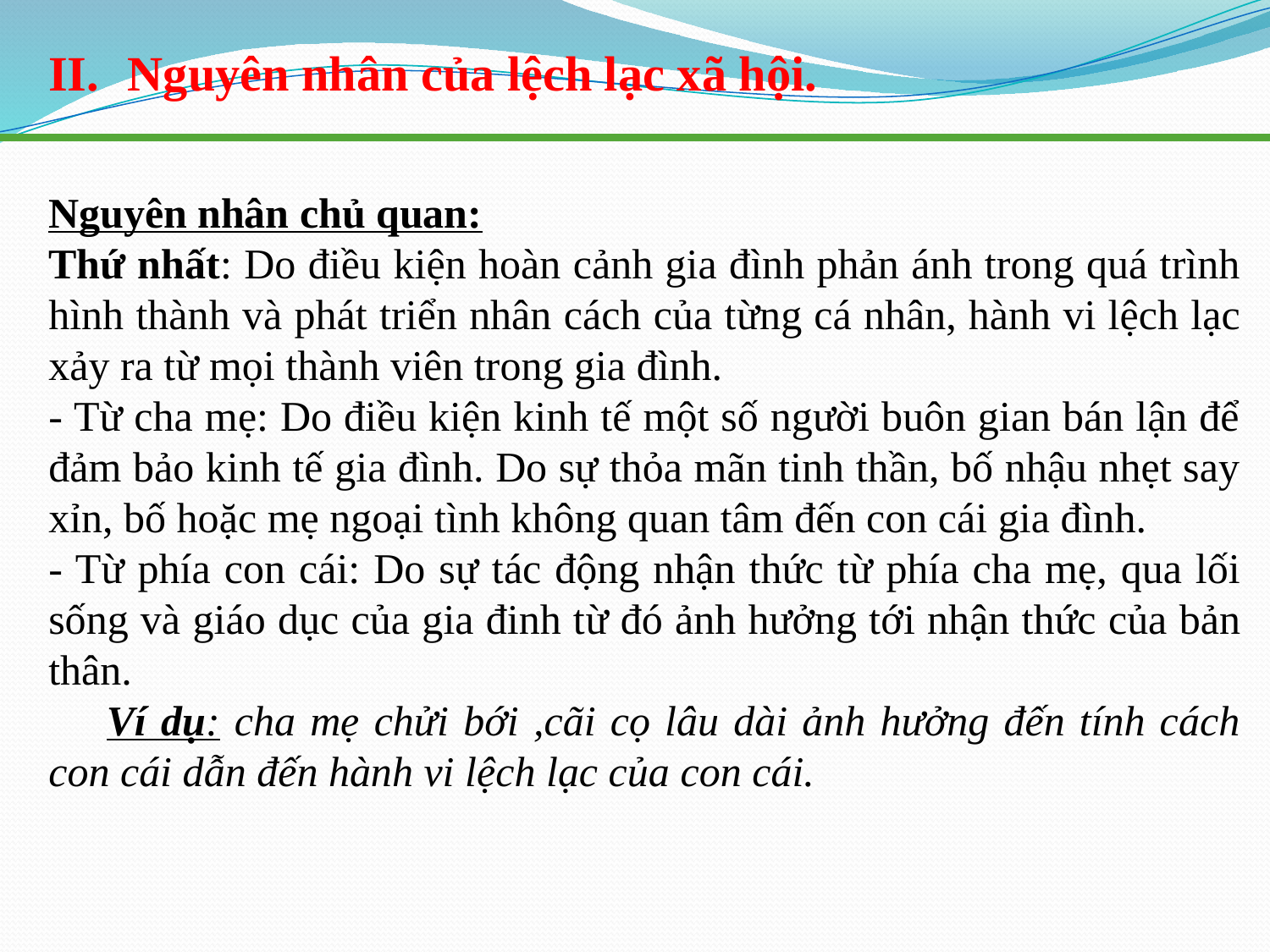

Nguyên nhân của lệch lạc xã hội.
Nguyên nhân chủ quan:
Thứ nhất: Do điều kiện hoàn cảnh gia đình phản ánh trong quá trình hình thành và phát triển nhân cách của từng cá nhân, hành vi lệch lạc xảy ra từ mọi thành viên trong gia đình.
- Từ cha mẹ: Do điều kiện kinh tế một số người buôn gian bán lận để đảm bảo kinh tế gia đình. Do sự thỏa mãn tinh thần, bố nhậu nhẹt say xỉn, bố hoặc mẹ ngoại tình không quan tâm đến con cái gia đình.
- Từ phía con cái: Do sự tác động nhận thức từ phía cha mẹ, qua lối sống và giáo dục của gia đinh từ đó ảnh hưởng tới nhận thức của bản thân.
    Ví dụ: cha mẹ chửi bới ,cãi cọ lâu dài ảnh hưởng đến tính cách con cái dẫn đến hành vi lệch lạc của con cái.